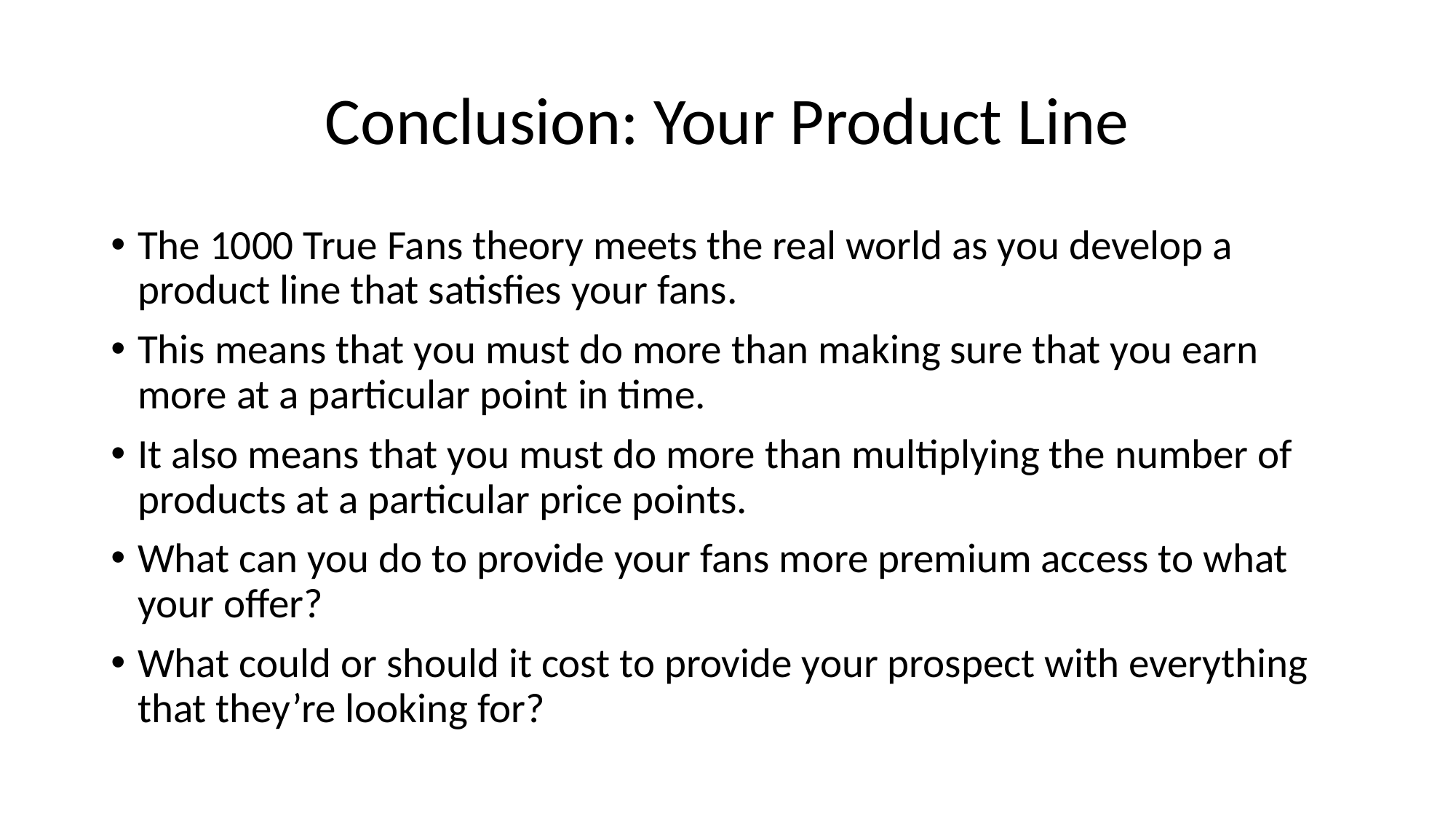

# Conclusion: Your Product Line
The 1000 True Fans theory meets the real world as you develop a product line that satisfies your fans.
This means that you must do more than making sure that you earn more at a particular point in time.
It also means that you must do more than multiplying the number of products at a particular price points.
What can you do to provide your fans more premium access to what your offer?
What could or should it cost to provide your prospect with everything that they’re looking for?